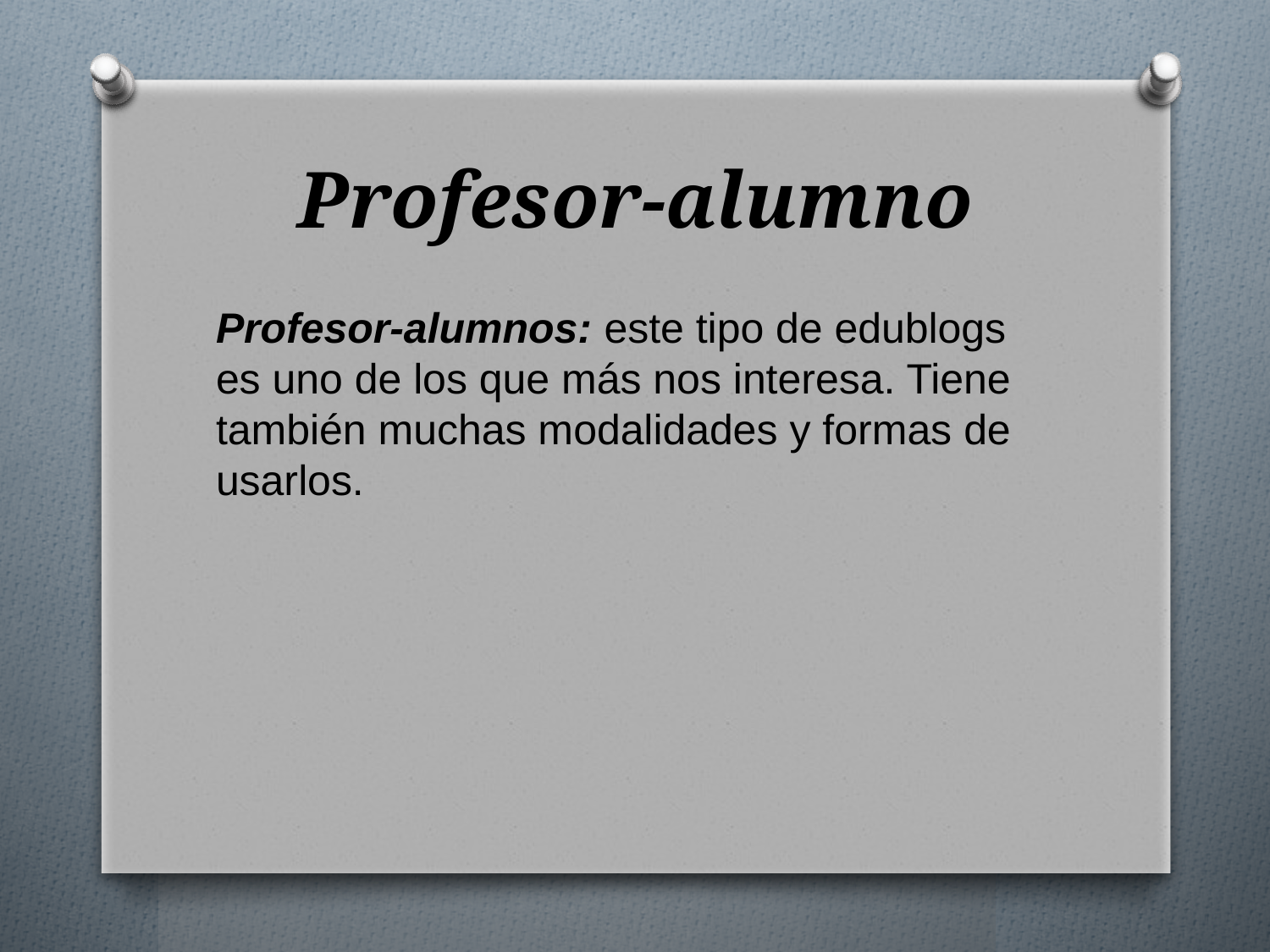

# Profesor-alumno
Profesor-alumnos: este tipo de edublogs es uno de los que más nos interesa. Tiene también muchas modalidades y formas de usarlos.